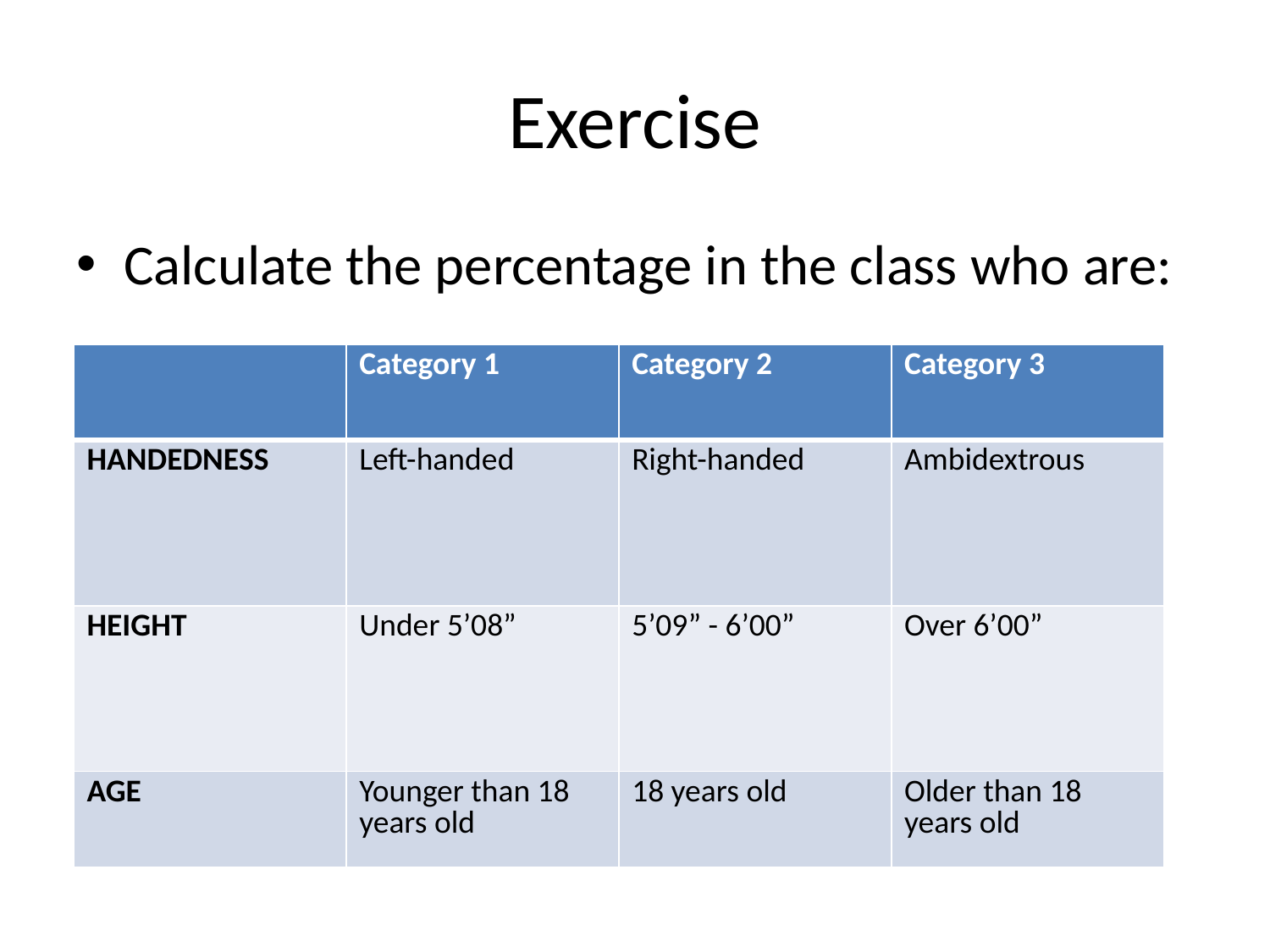

# Exercise
Calculate the percentage in the class who are:

|  | Category 1 | Category 2 | Category 3 |
| --- | --- | --- | --- |
| HANDEDNESS | Left-handed | Right-handed | Ambidextrous |
| HEIGHT | Under 5’08” | 5’09” - 6’00” | Over 6’00” |
| AGE | Younger than 18 years old | 18 years old | Older than 18 years old |